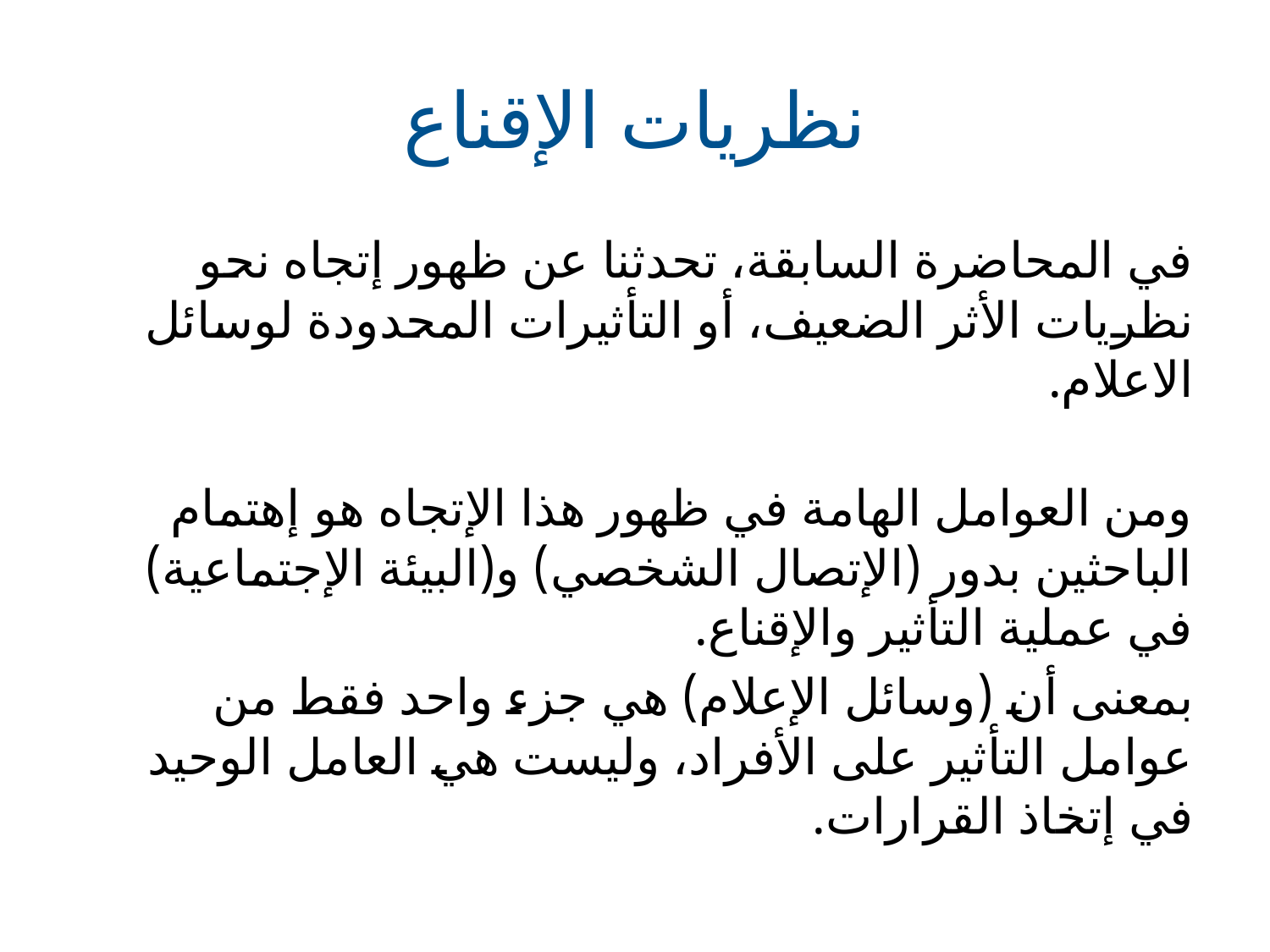

# نظريات الإقناع
في المحاضرة السابقة، تحدثنا عن ظهور إتجاه نحو نظريات الأثر الضعيف، أو التأثيرات المحدودة لوسائل الاعلام.
ومن العوامل الهامة في ظهور هذا الإتجاه هو إهتمام الباحثين بدور (الإتصال الشخصي) و(البيئة الإجتماعية) في عملية التأثير والإقناع.
بمعنى أن (وسائل الإعلام) هي جزء واحد فقط من عوامل التأثير على الأفراد، وليست هي العامل الوحيد في إتخاذ القرارات.